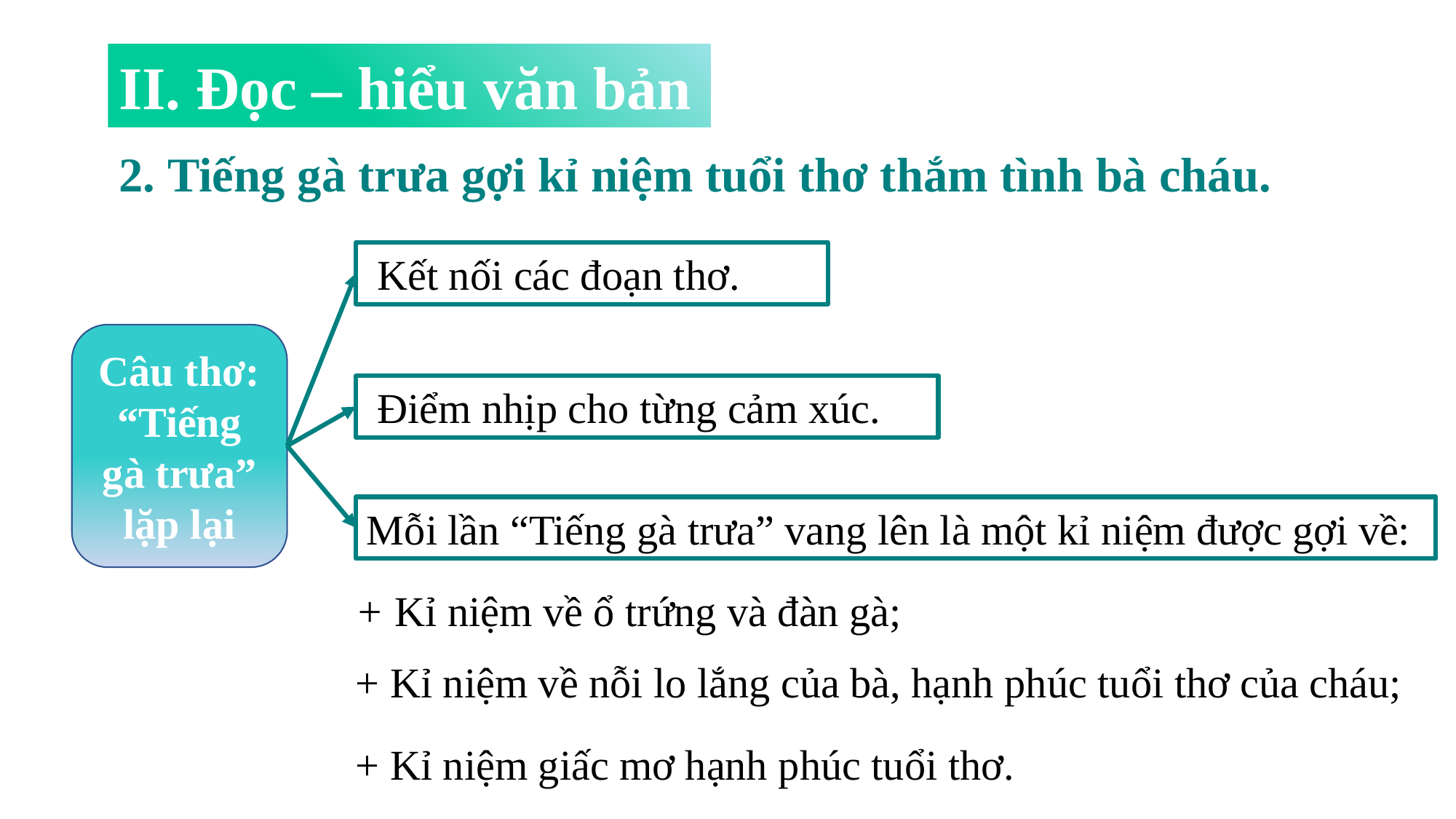

II. Đọc – hiểu văn bản
2. Tiếng gà trưa gợi kỉ niệm tuổi thơ thắm tình bà cháu.
 Kết nối các đoạn thơ.
Câu thơ: “Tiếng gà trưa” lặp lại
 Điểm nhịp cho từng cảm xúc.
Mỗi lần “Tiếng gà trưa” vang lên là một kỉ niệm được gợi về:
+ Kỉ niệm về ổ trứng và đàn gà;
+ Kỉ niệm về nỗi lo lắng của bà, hạnh phúc tuổi thơ của cháu;
+ Kỉ niệm giấc mơ hạnh phúc tuổi thơ.